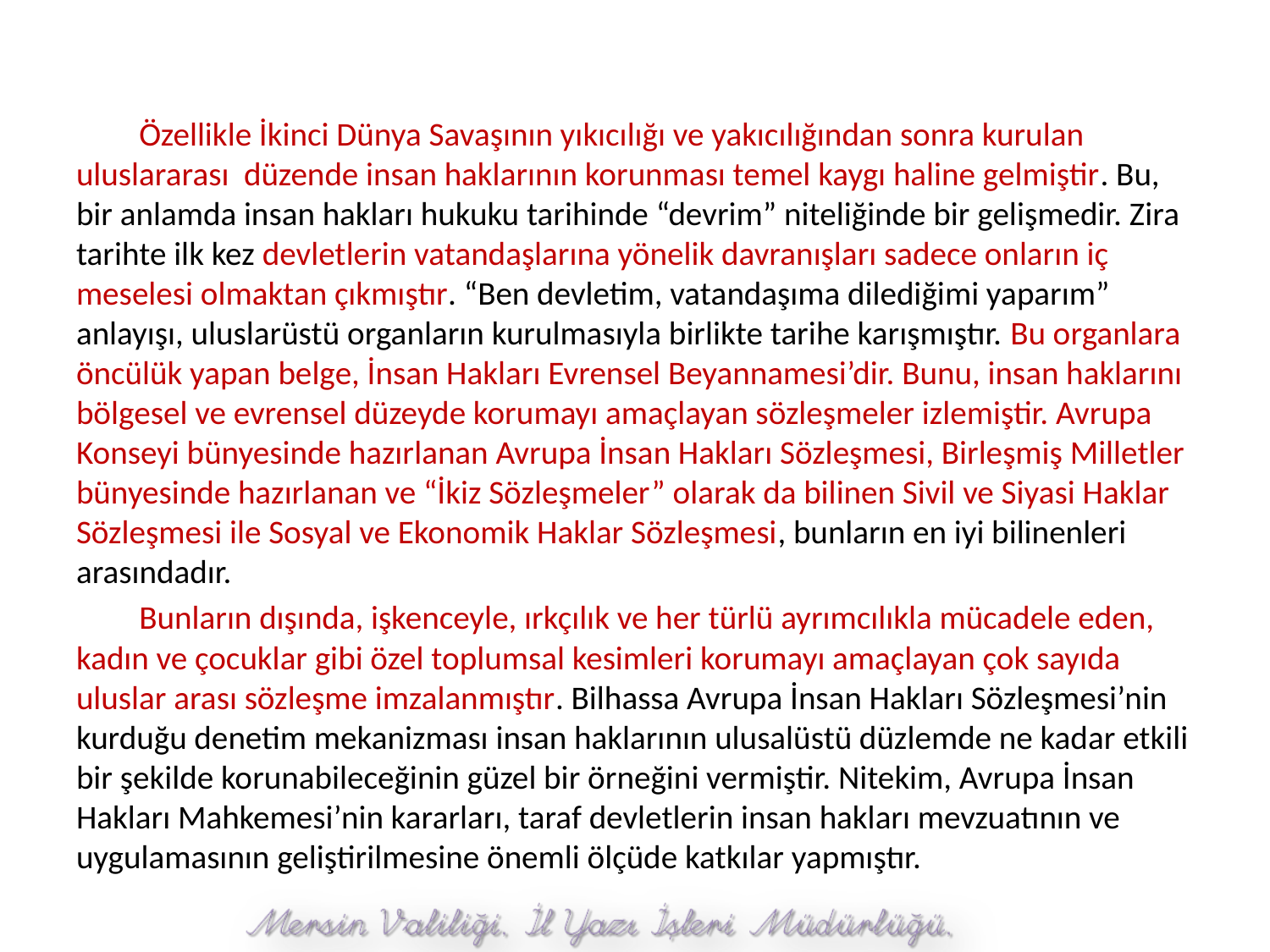

#
Özellikle İkinci Dünya Savaşının yıkıcılığı ve yakıcılığından sonra kurulan uluslararası  düzende insan haklarının korunması temel kaygı haline gelmiştir. Bu, bir anlamda insan hakları hukuku tarihinde “devrim” niteliğinde bir gelişmedir. Zira tarihte ilk kez devletlerin vatandaşlarına yönelik davranışları sadece onların iç meselesi olmaktan çıkmıştır. “Ben devletim, vatandaşıma dilediğimi yaparım” anlayışı, uluslarüstü organların kurulmasıyla birlikte tarihe karışmıştır. Bu organlara öncülük yapan belge, İnsan Hakları Evrensel Beyannamesi’dir. Bunu, insan haklarını bölgesel ve evrensel düzeyde korumayı amaçlayan sözleşmeler izlemiştir. Avrupa Konseyi bünyesinde hazırlanan Avrupa İnsan Hakları Sözleşmesi, Birleşmiş Milletler bünyesinde hazırlanan ve “İkiz Sözleşmeler” olarak da bilinen Sivil ve Siyasi Haklar Sözleşmesi ile Sosyal ve Ekonomik Haklar Sözleşmesi, bunların en iyi bilinenleri arasındadır.
Bunların dışında, işkenceyle, ırkçılık ve her türlü ayrımcılıkla mücadele eden, kadın ve çocuklar gibi özel toplumsal kesimleri korumayı amaçlayan çok sayıda uluslar arası sözleşme imzalanmıştır. Bilhassa Avrupa İnsan Hakları Sözleşmesi’nin kurduğu denetim mekanizması insan haklarının ulusalüstü düzlemde ne kadar etkili bir şekilde korunabileceğinin güzel bir örneğini vermiştir. Nitekim, Avrupa İnsan Hakları Mahkemesi’nin kararları, taraf devletlerin insan hakları mevzuatının ve uygulamasının geliştirilmesine önemli ölçüde katkılar yapmıştır.